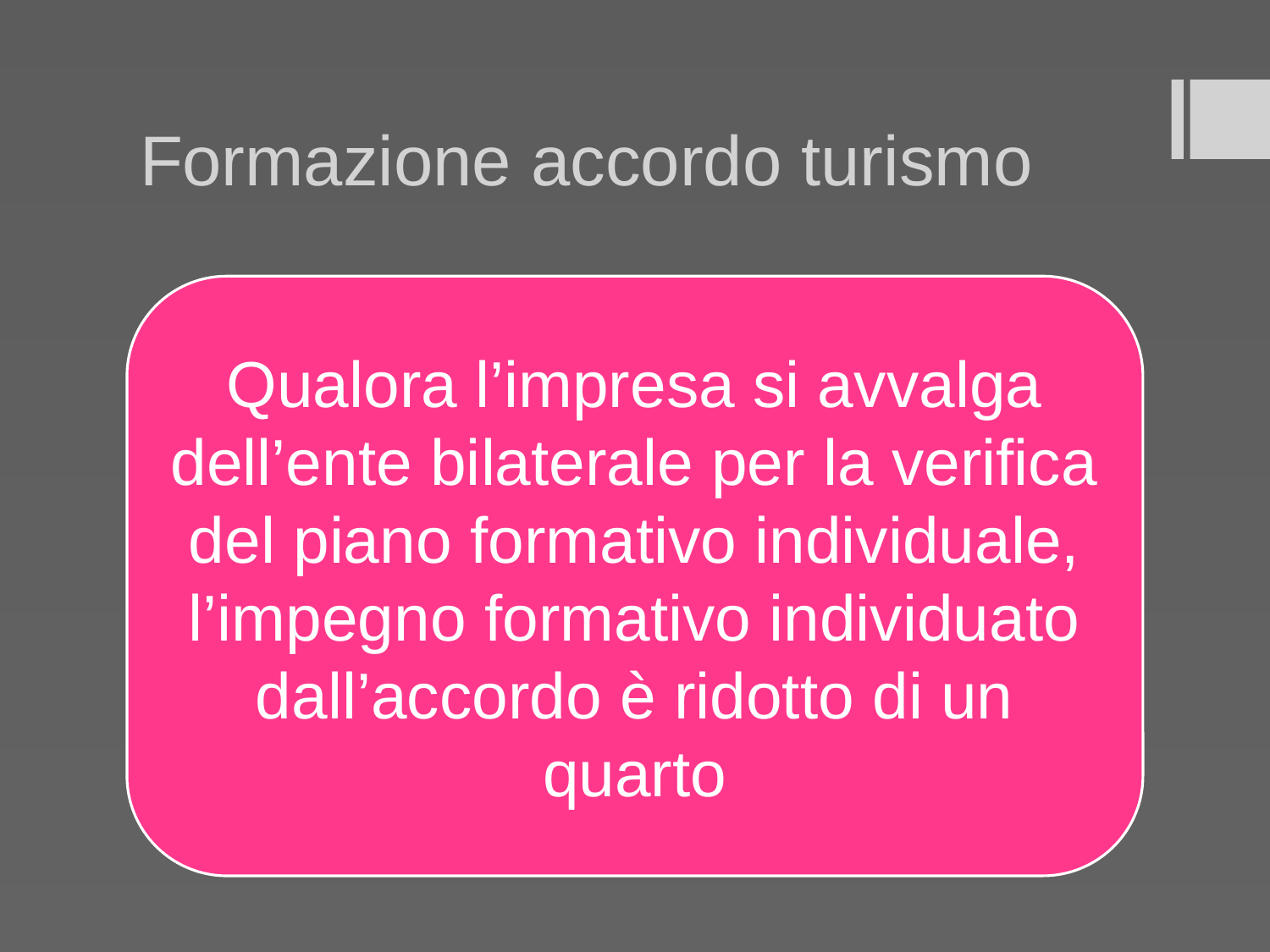

# Formazione accordo turismo
Qualora l’impresa si avvalga dell’ente bilaterale per la verifica del piano formativo individuale, l’impegno formativo individuato dall’accordo è ridotto di un quarto